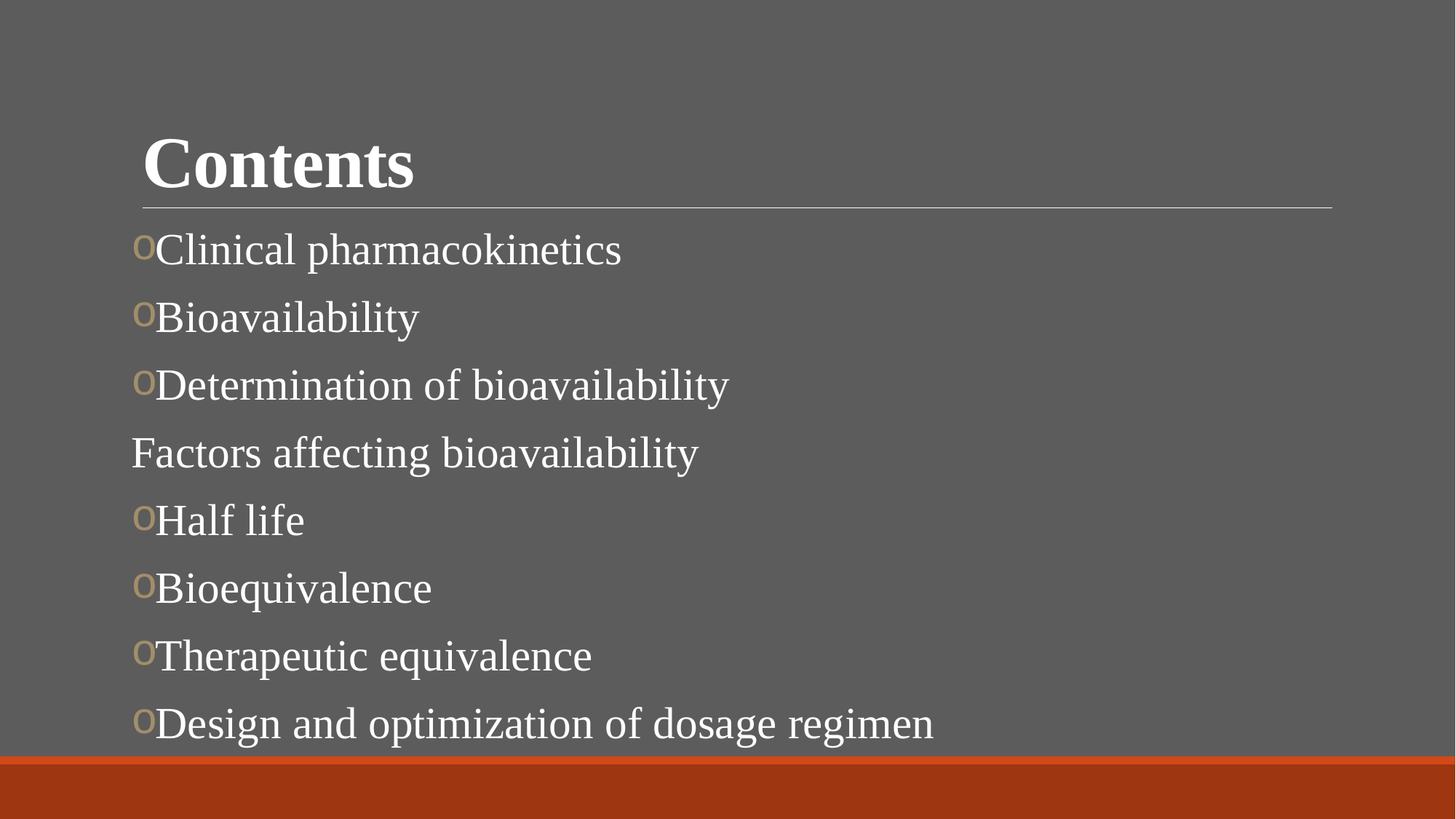

# Contents
Clinical pharmacokinetics
Bioavailability
Determination of bioavailability
Factors affecting bioavailability
Half life
Bioequivalence
Therapeutic equivalence
Design and optimization of dosage regimen